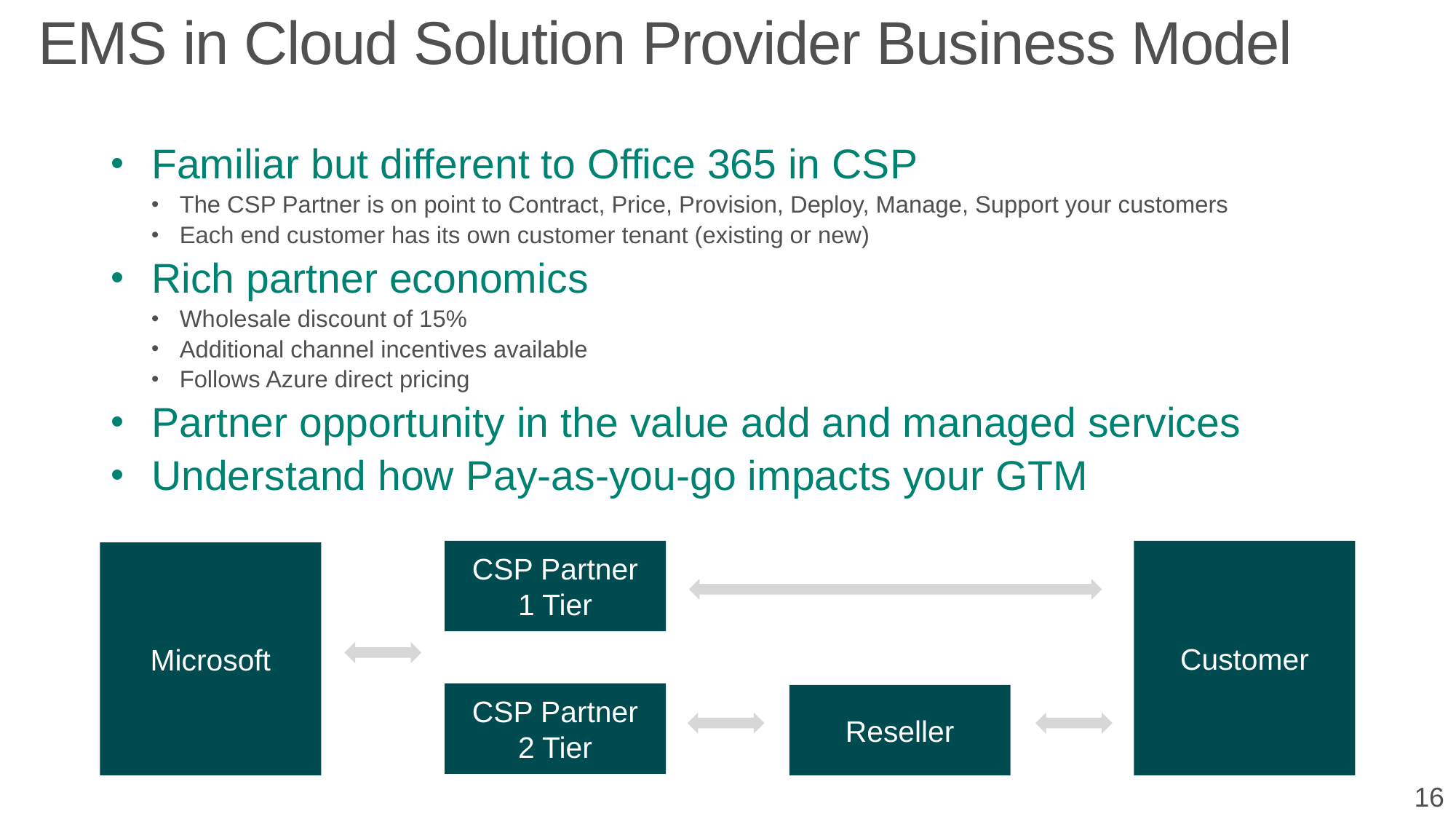

# EMS in Cloud Solution Provider Business Model
Familiar but different to Office 365 in CSP
The CSP Partner is on point to Contract, Price, Provision, Deploy, Manage, Support your customers
Each end customer has its own customer tenant (existing or new)
Rich partner economics
Wholesale discount of 15%
Additional channel incentives available
Follows Azure direct pricing
Partner opportunity in the value add and managed services
Understand how Pay-as-you-go impacts your GTM
CSP Partner
1 Tier
Customer
Microsoft

CSP Partner
2 Tier
Reseller

16